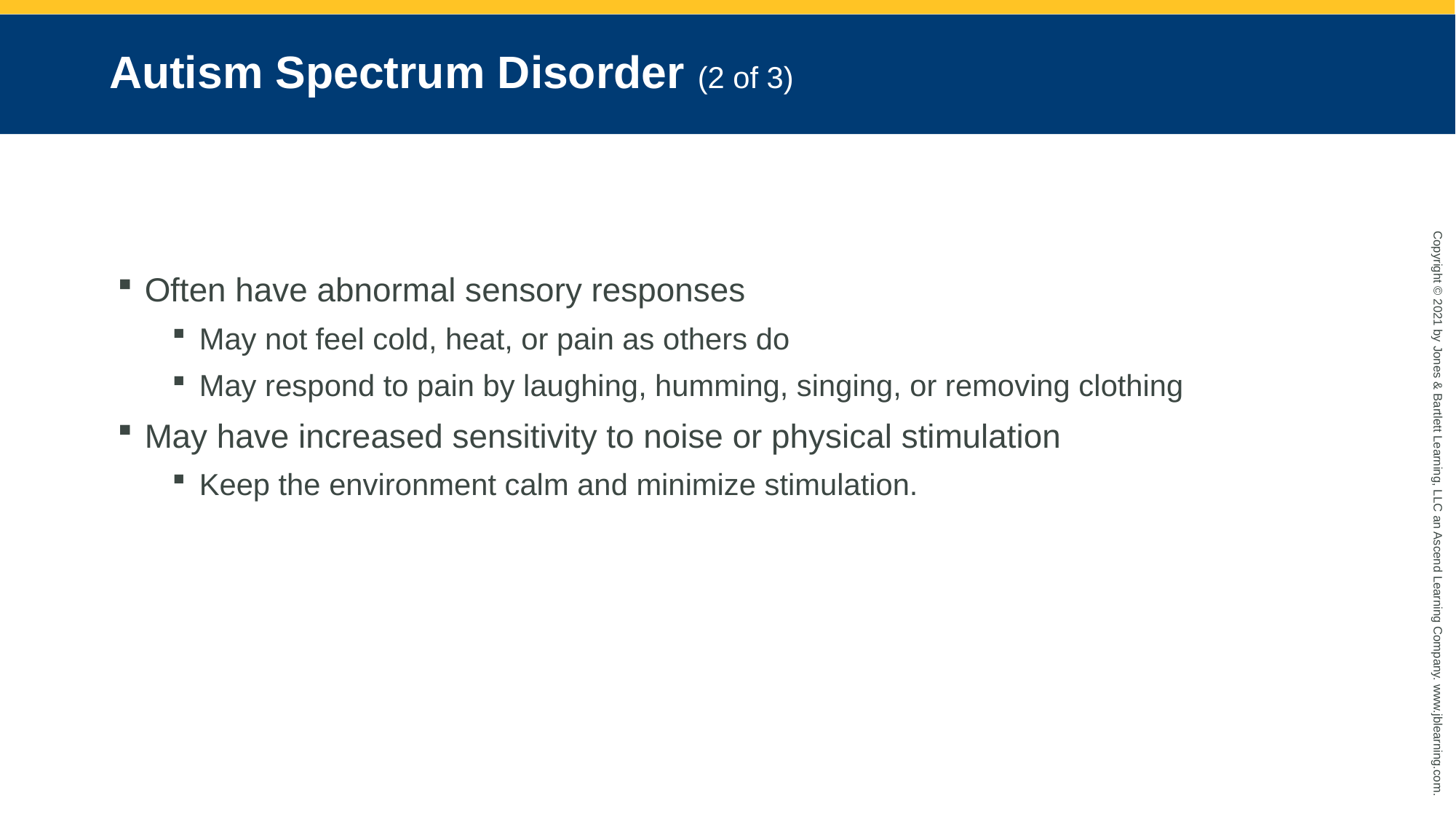

# Autism Spectrum Disorder (2 of 3)
Often have abnormal sensory responses
May not feel cold, heat, or pain as others do
May respond to pain by laughing, humming, singing, or removing clothing
May have increased sensitivity to noise or physical stimulation
Keep the environment calm and minimize stimulation.